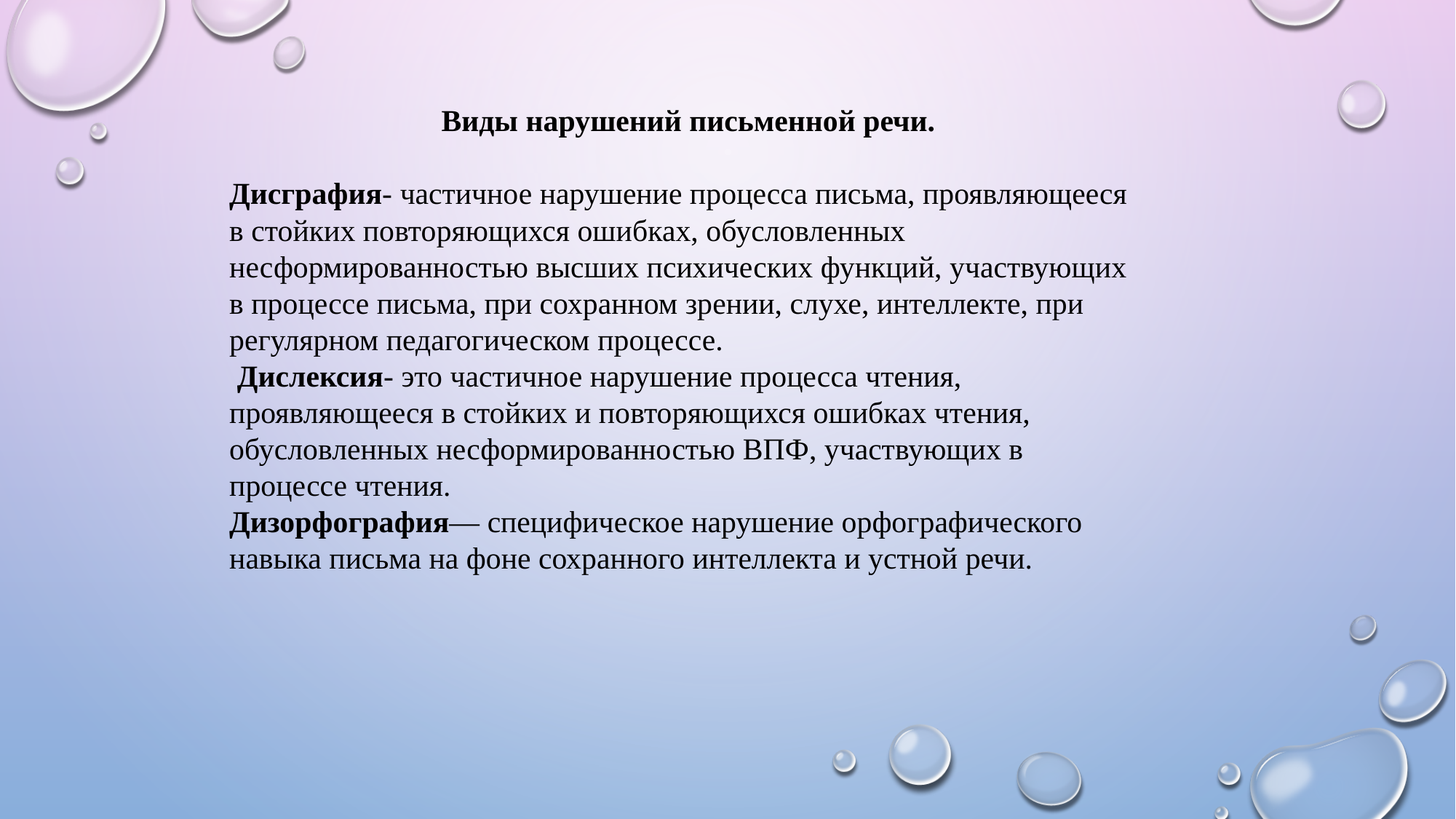

Виды нарушений письменной речи.
 
Дисграфия- частичное нарушение процесса письма, проявляющееся в стойких повторяющихся ошибках, обусловленных несформированностью высших психических функций, участвующих в процессе письма, при сохранном зрении, слухе, интеллекте, при регулярном педагогическом процессе.
 Дислексия- это частичное нарушение процесса чтения, проявляющееся в стойких и повторяющихся ошибках чтения, обусловленных несформированностью ВПФ, участвующих в процессе чтения.
Дизорфография— специфическое нарушение орфографического навыка письма на фоне сохранного интеллекта и устной речи.